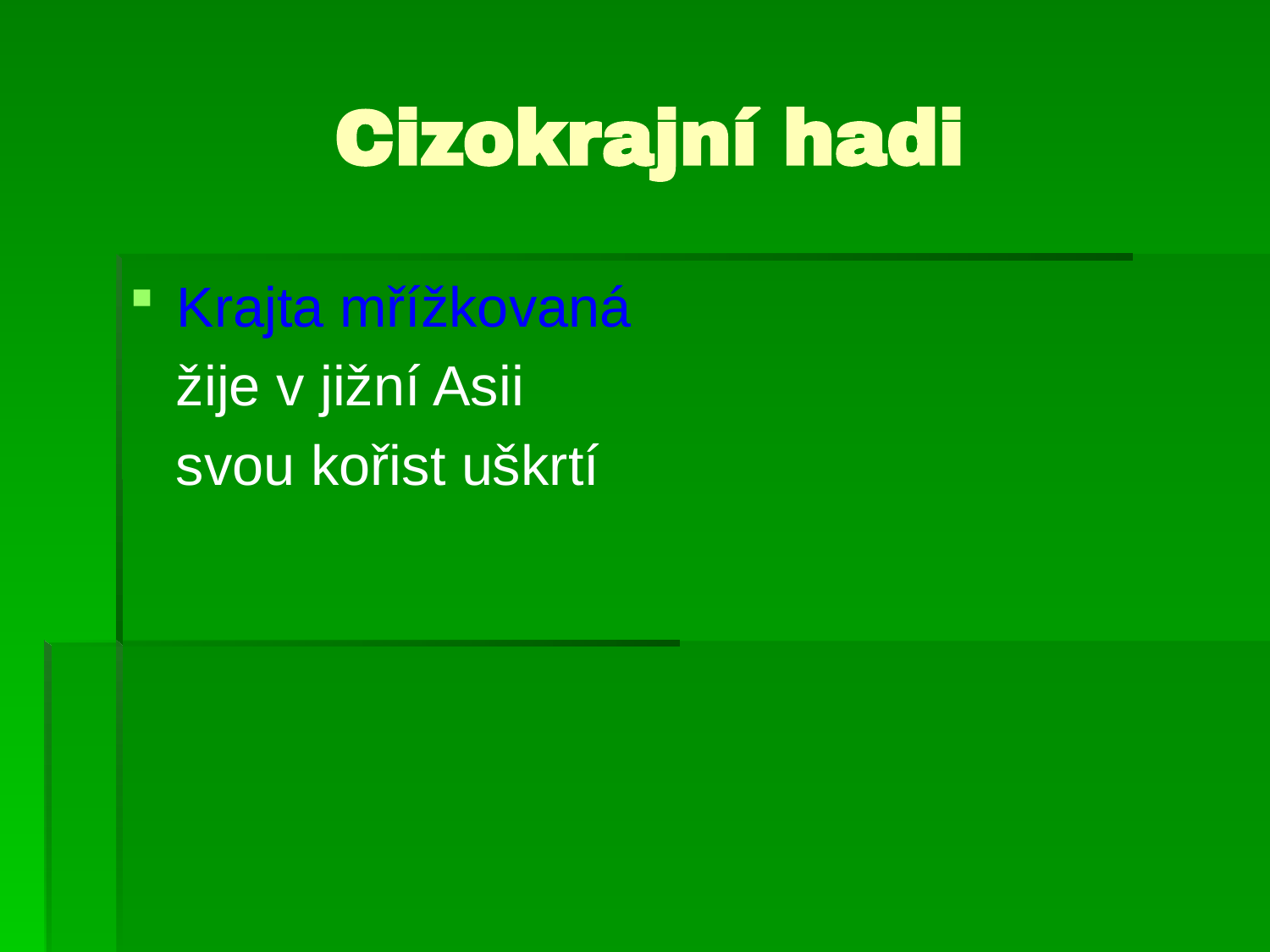

# Cizokrajní hadi
Krajta mřížkovaná
   žije v jižní Asii
   svou kořist uškrtí